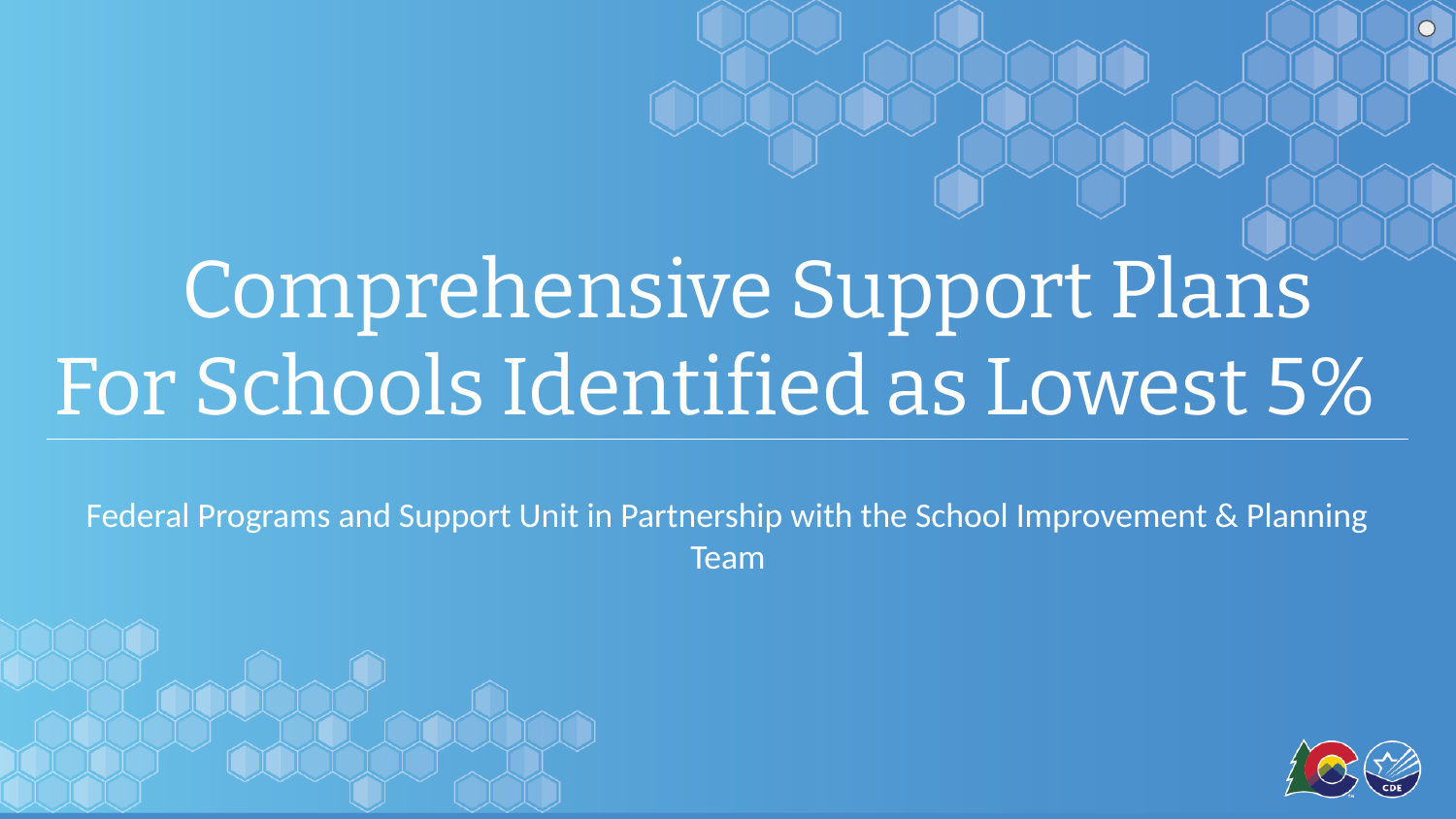

# Comprehensive Support Plans
For Schools Identified as Lowest 5%

Federal Programs and Support Unit in Partnership with the School Improvement & Planning Team